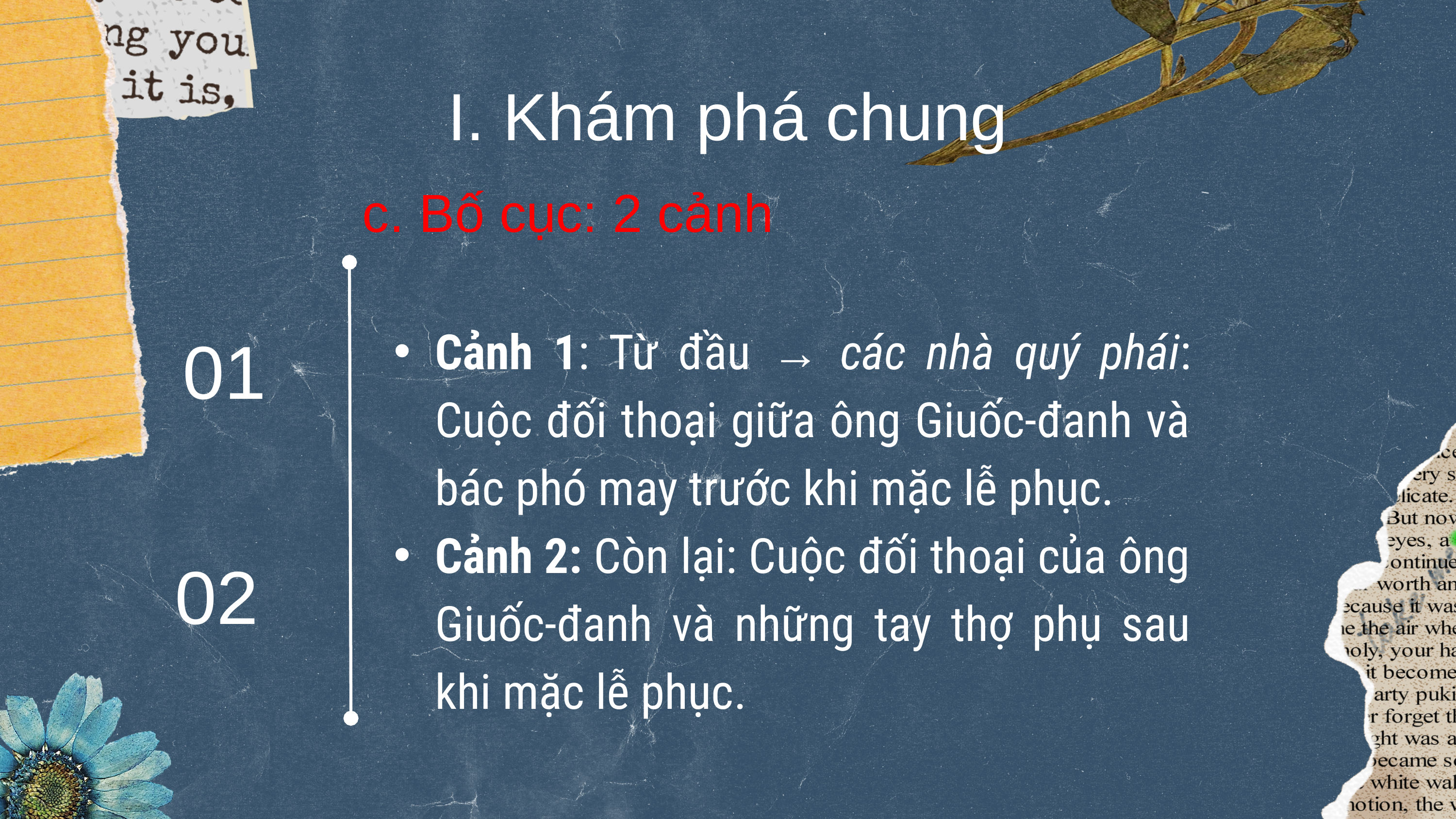

I. Khám phá chung
c. Bố cục: 2 cảnh

01
Cảnh 1: Từ đầu → các nhà quý phái: Cuộc đối thoại giữa ông Giuốc-đanh và bác phó may trước khi mặc lễ phục.
Cảnh 2: Còn lại: Cuộc đối thoại của ông Giuốc-đanh và những tay thợ phụ sau khi mặc lễ phục.
02